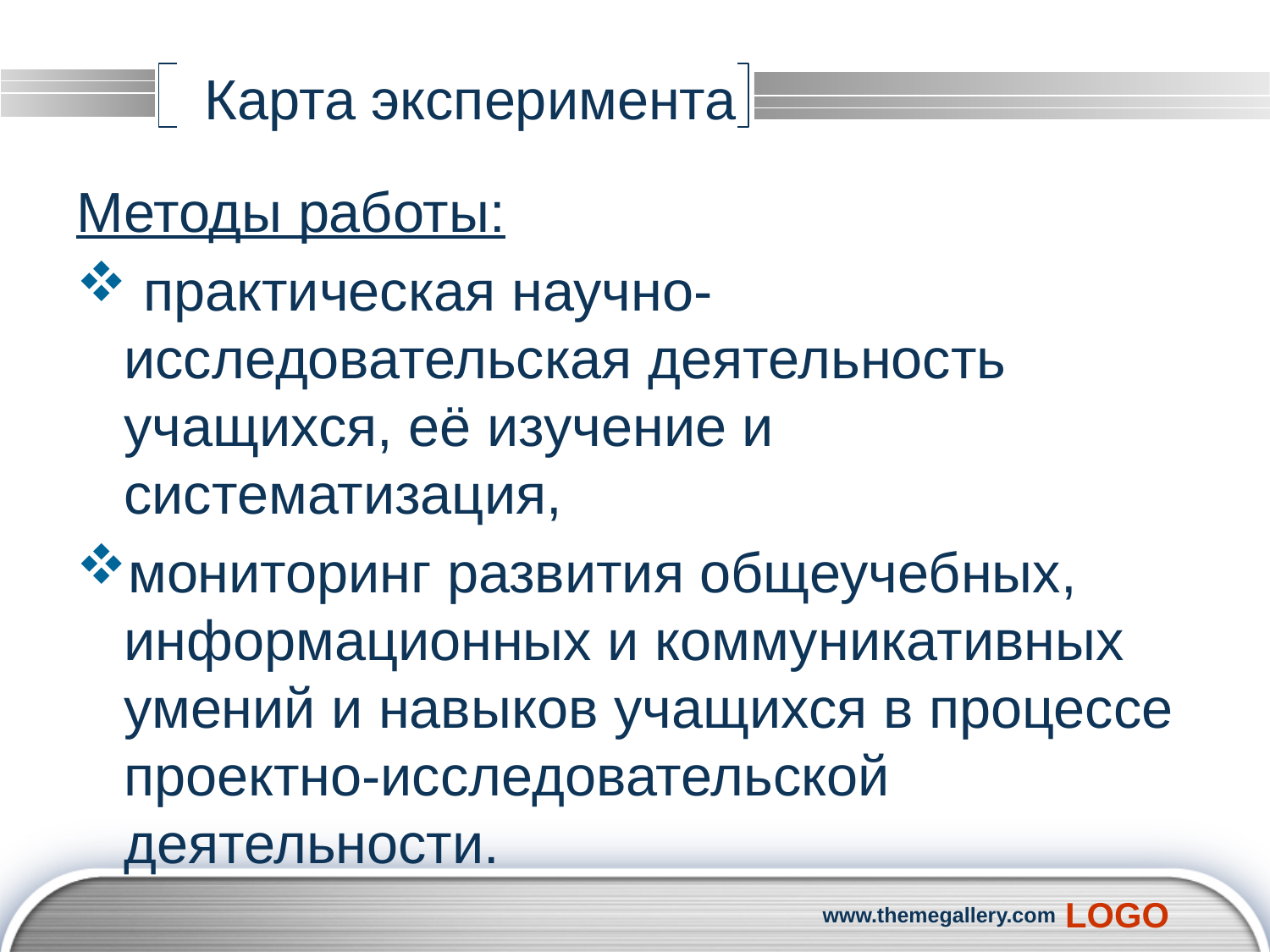

# Карта эксперимента
Методы работы:
 практическая научно-исследовательская деятельность учащихся, её изучение и систематизация,
мониторинг развития общеучебных, информационных и коммуникативных умений и навыков учащихся в процессе проектно-исследовательской деятельности.
www.themegallery.com